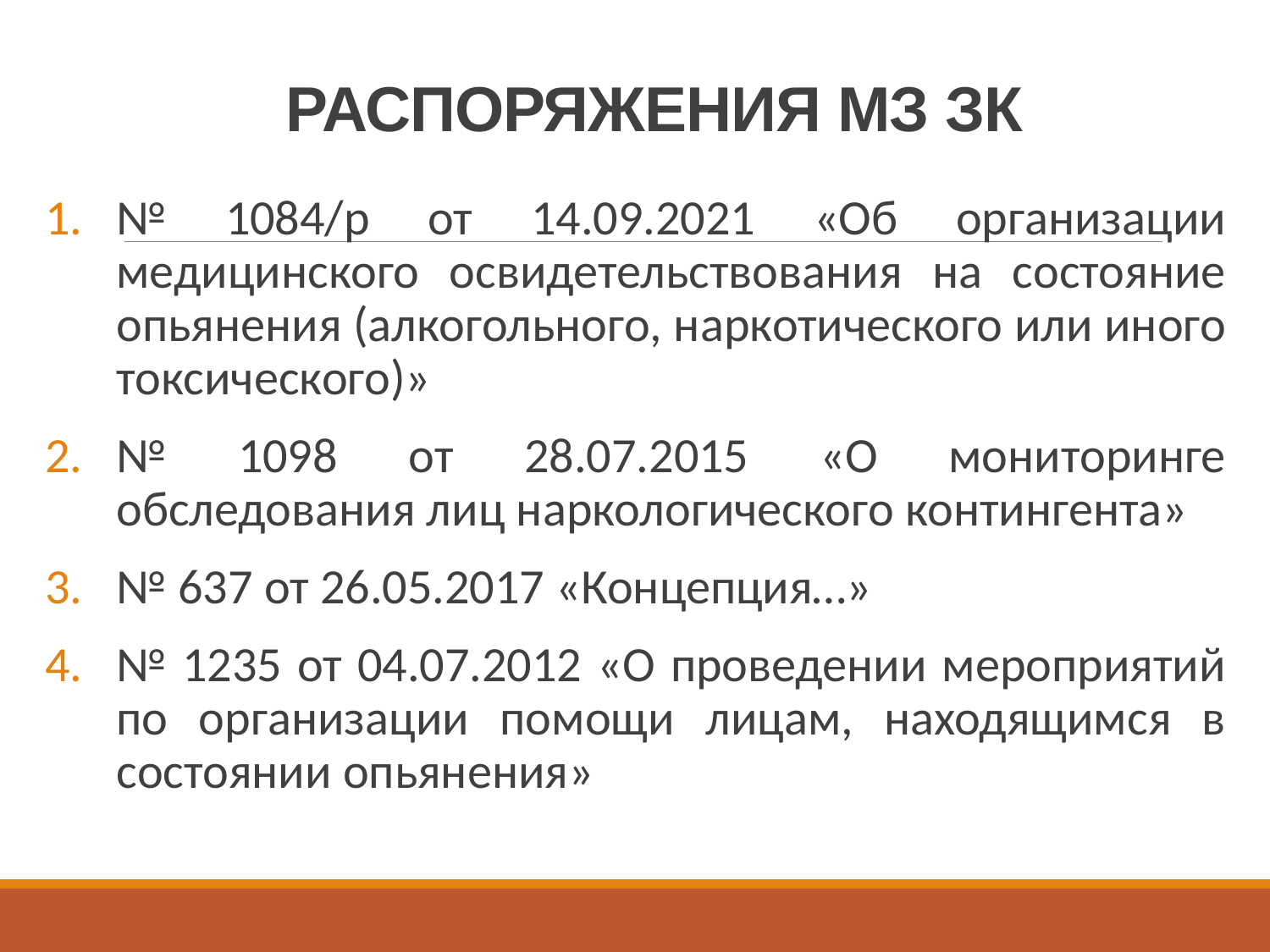

# РАСПОРЯЖЕНИЯ МЗ ЗК
№ 1084/р от 14.09.2021 «Об организации медицинского освидетельствования на состояние опьянения (алкогольного, наркотического или иного токсического)»
№ 1098 от 28.07.2015 «О мониторинге обследования лиц наркологического контингента»
№ 637 от 26.05.2017 «Концепция…»
№ 1235 от 04.07.2012 «О проведении мероприятий по организации помощи лицам, находящимся в состоянии опьянения»